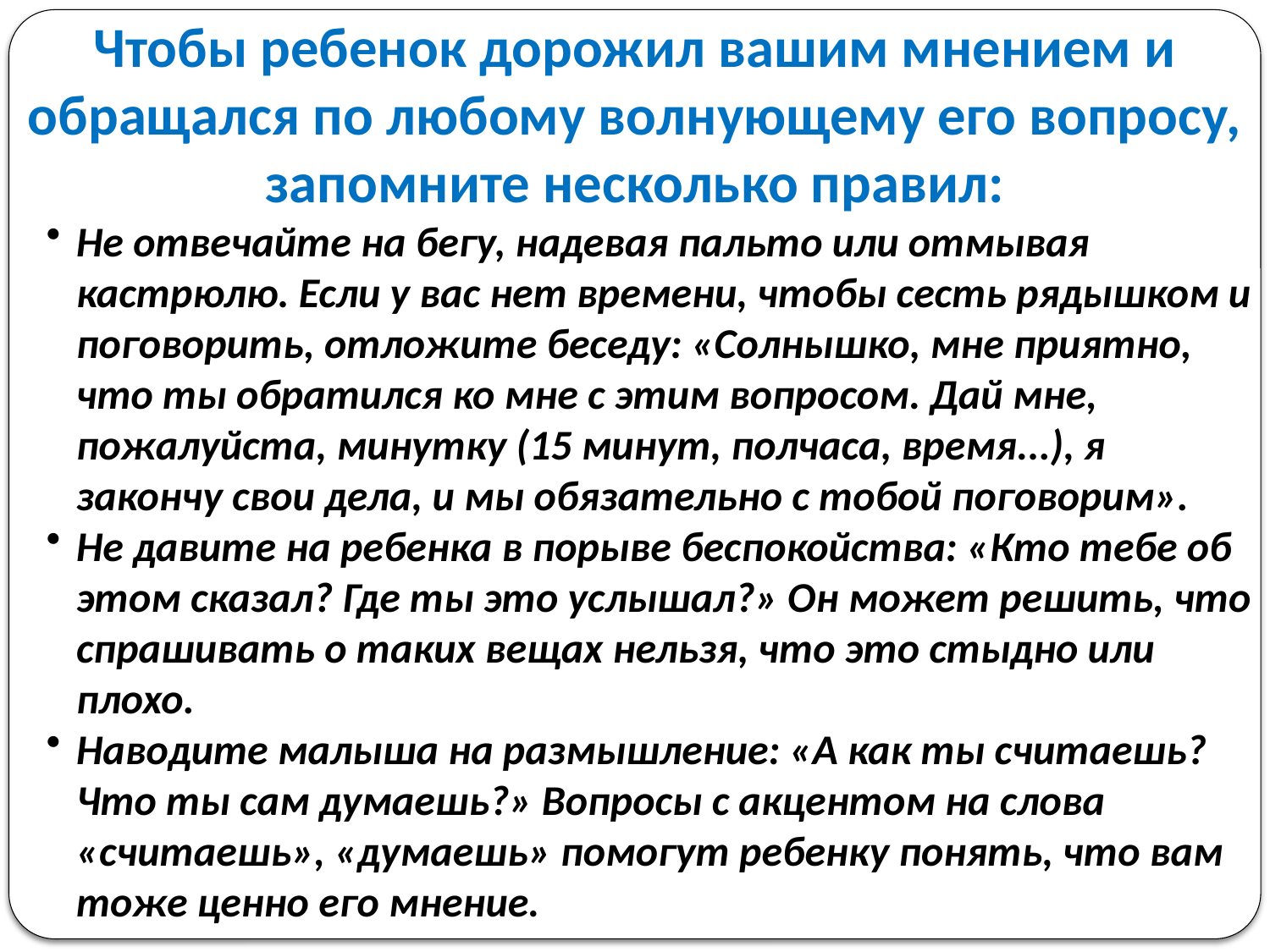

Чтобы ребенок дорожил вашим мнением и обращался по любому волнующему его вопросу, запомните несколько правил:
Не отвечайте на бегу, надевая пальто или отмывая кастрюлю. Если у вас нет времени, чтобы сесть рядышком и поговорить, отложите беседу: «Солнышко, мне приятно, что ты обратился ко мне с этим вопросом. Дай мне, пожалуйста, минутку (15 минут, полчаса, время...), я закончу свои дела, и мы обязательно с тобой поговорим».
Не давите на ребенка в порыве беспокойства: «Кто тебе об этом сказал? Где ты это услышал?» Он может решить, что спрашивать о таких вещах нельзя, что это стыдно или плохо.
Наводите малыша на размышление: «А как ты считаешь? Что ты сам думаешь?» Вопросы с акцентом на слова «считаешь», «думаешь» помогут ребенку понять, что вам тоже ценно его мнение.